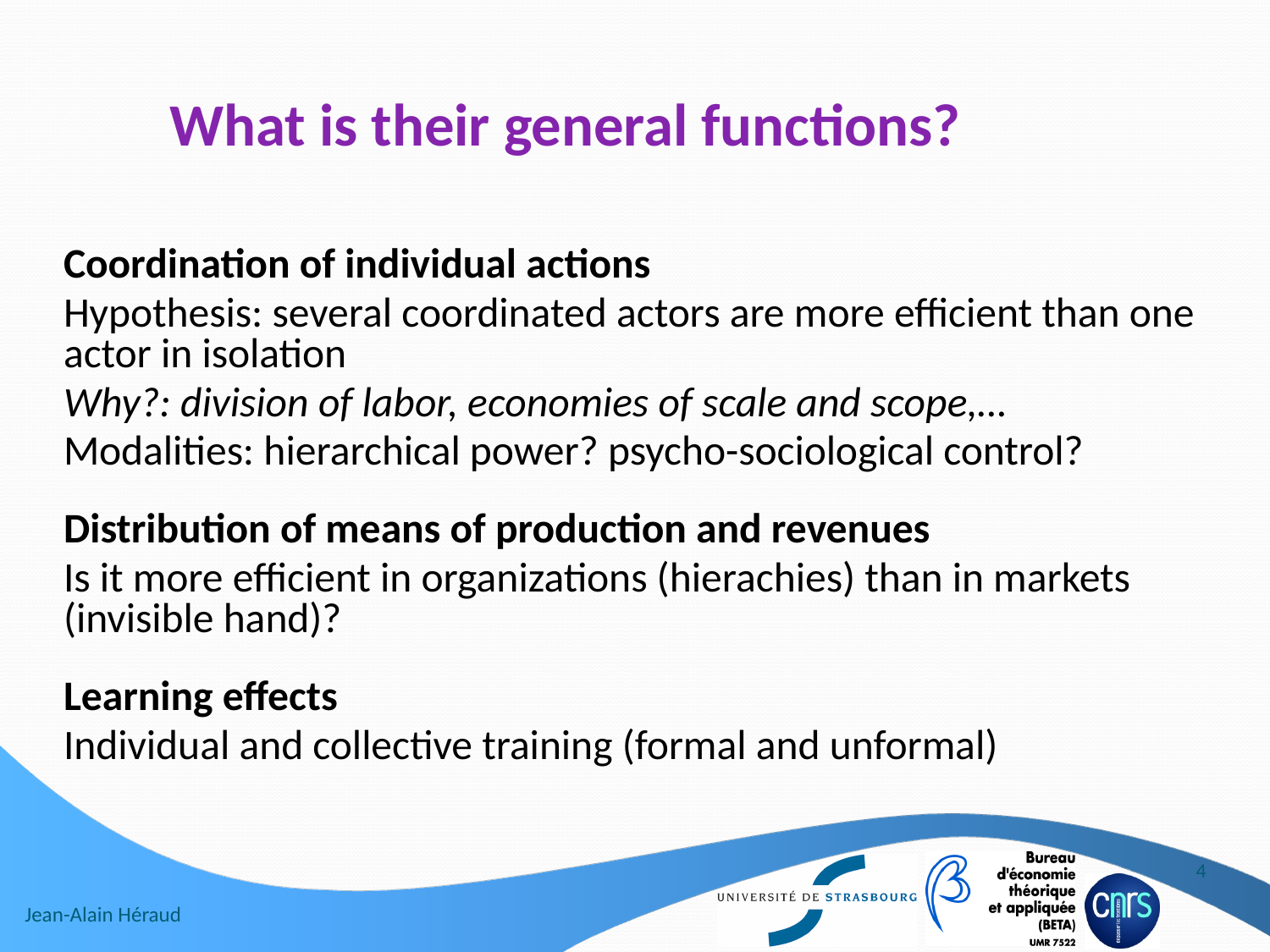

What is their general functions?
Coordination of individual actions
Hypothesis: several coordinated actors are more efficient than one actor in isolation
Why?: division of labor, economies of scale and scope,…
Modalities: hierarchical power? psycho-sociological control?

Distribution of means of production and revenues
Is it more efficient in organizations (hierachies) than in markets (invisible hand)?

Learning effects
Individual and collective training (formal and unformal)
4
Jean-Alain Héraud